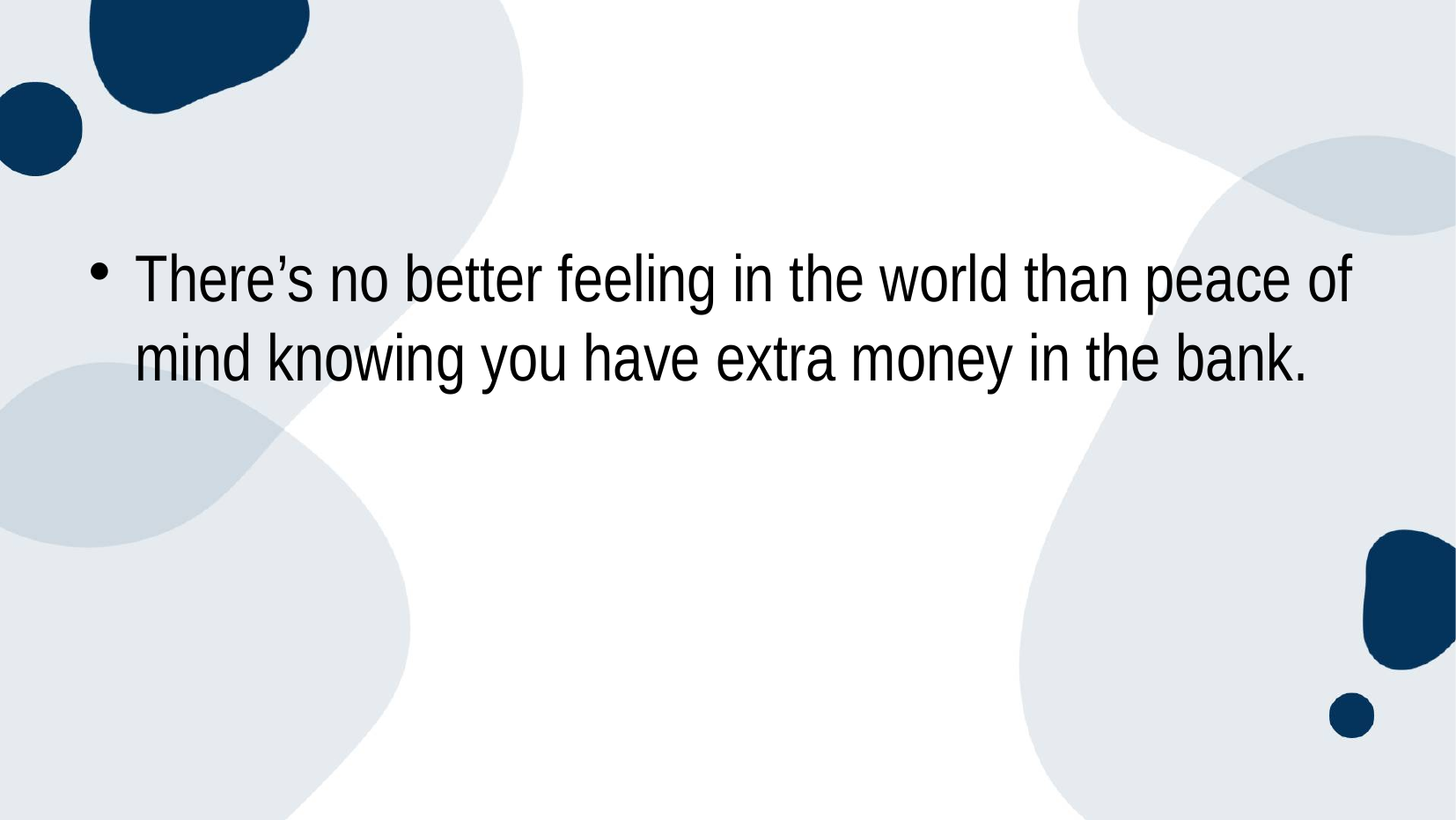

#
There’s no better feeling in the world than peace of mind knowing you have extra money in the bank.